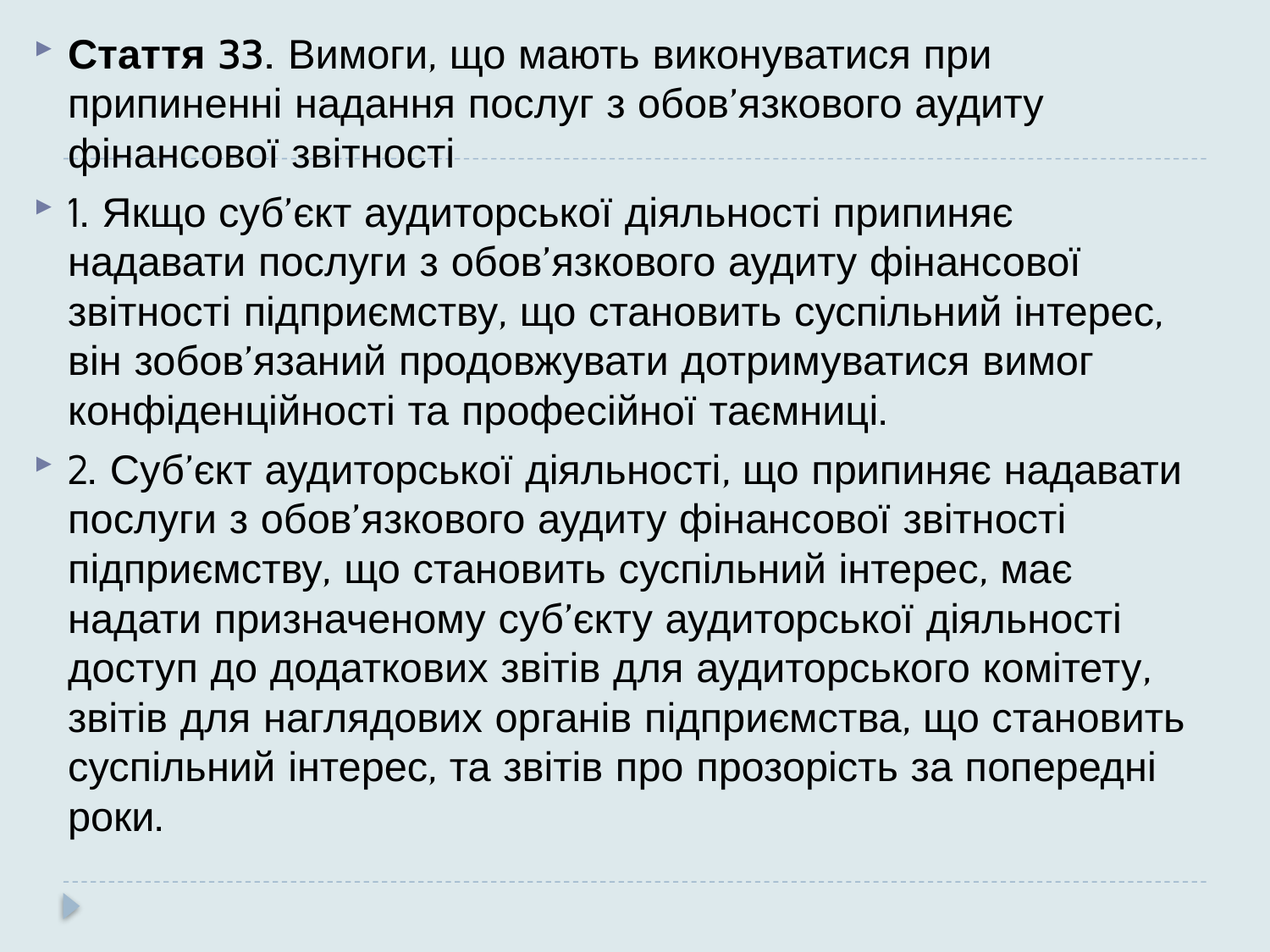

Стаття 33. Вимоги, що мають виконуватися при припиненні надання послуг з обов’язкового аудиту фінансової звітності
1. Якщо суб’єкт аудиторської діяльності припиняє надавати послуги з обов’язкового аудиту фінансової звітності підприємству, що становить суспільний інтерес, він зобов’язаний продовжувати дотримуватися вимог конфіденційності та професійної таємниці.
2. Суб’єкт аудиторської діяльності, що припиняє надавати послуги з обов’язкового аудиту фінансової звітності підприємству, що становить суспільний інтерес, має надати призначеному суб’єкту аудиторської діяльності доступ до додаткових звітів для аудиторського комітету, звітів для наглядових органів підприємства, що становить суспільний інтерес, та звітів про прозорість за попередні роки.